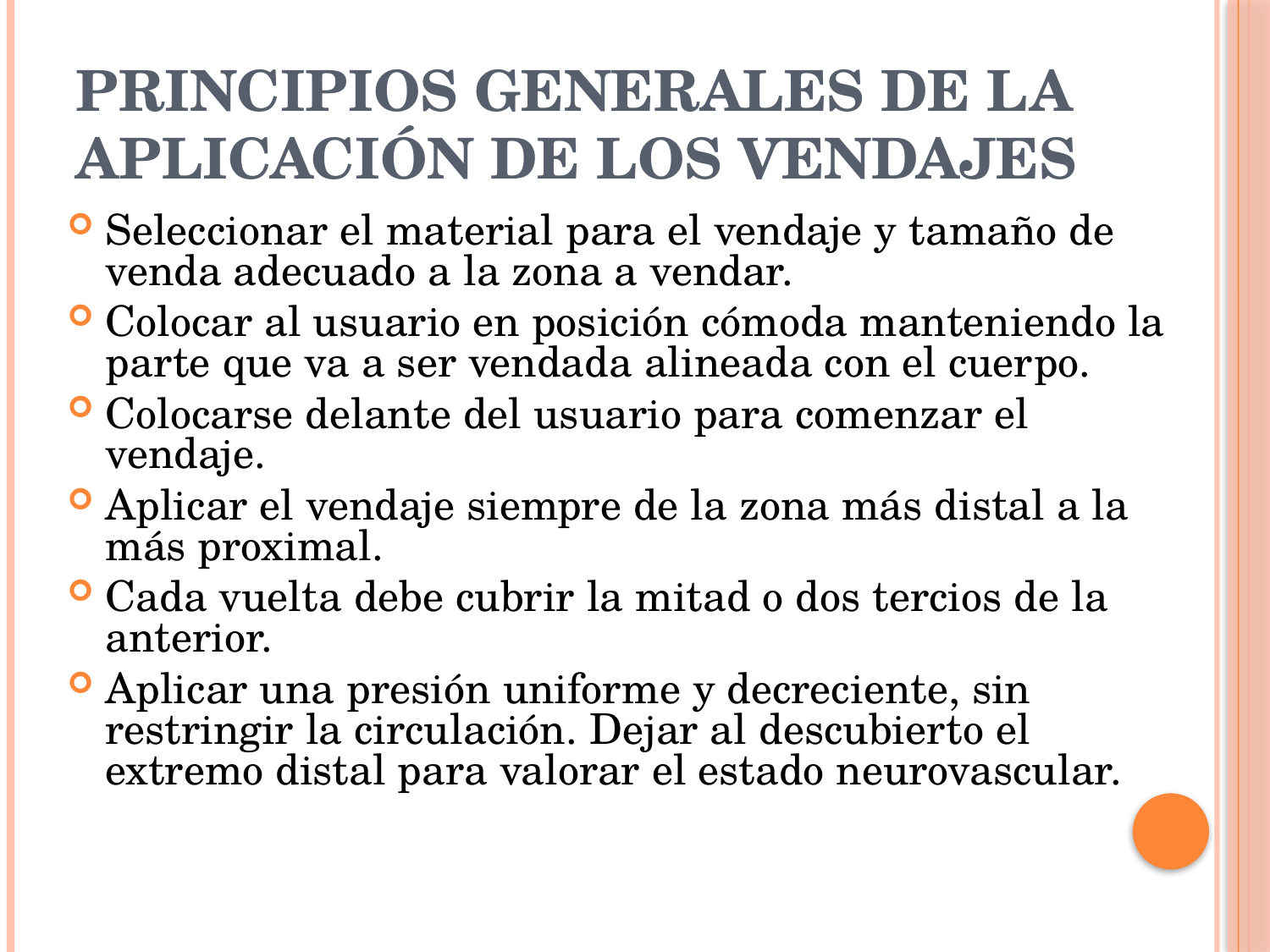

# PRINCIPIOS GENERALES DE LA APLICACIÓN DE LOS VENDAJES
Seleccionar el material para el vendaje y tamaño de venda adecuado a la zona a vendar.
Colocar al usuario en posición cómoda manteniendo la parte que va a ser vendada alineada con el cuerpo.
Colocarse delante del usuario para comenzar el vendaje.
Aplicar el vendaje siempre de la zona más distal a la más proximal.
Cada vuelta debe cubrir la mitad o dos tercios de la anterior.
Aplicar una presión uniforme y decreciente, sin restringir la circulación. Dejar al descubierto el extremo distal para valorar el estado neurovascular.